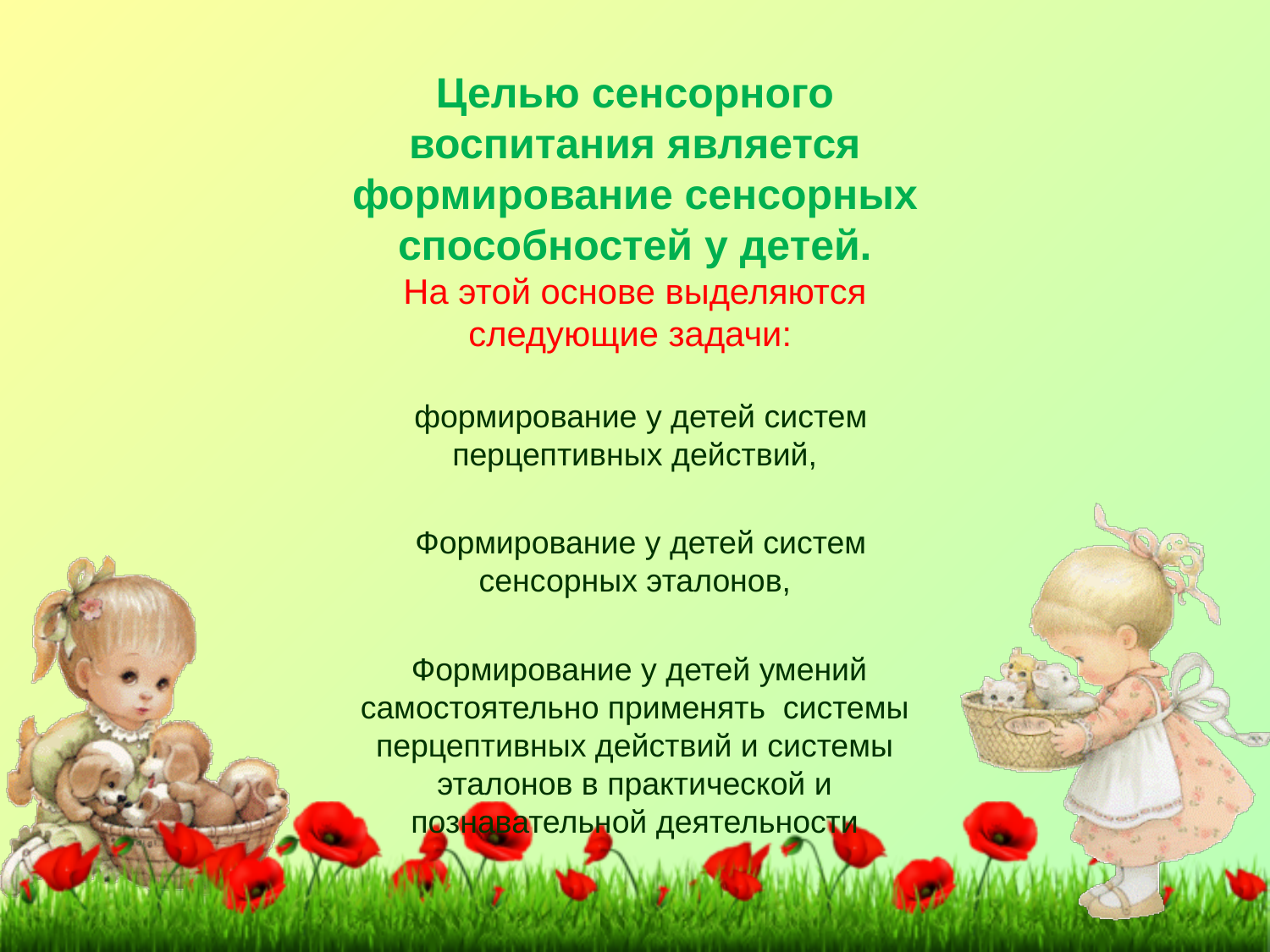

Целью сенсорного воспитания является формирование сенсорных способностей у детей.
На этой основе выделяются следующие задачи:

  формирование у детей систем перцептивных действий,

  Формирование у детей систем сенсорных эталонов,

 Формирование у детей умений самостоятельно применять  системы перцептивных действий и системы эталонов в практической и познавательной деятельности